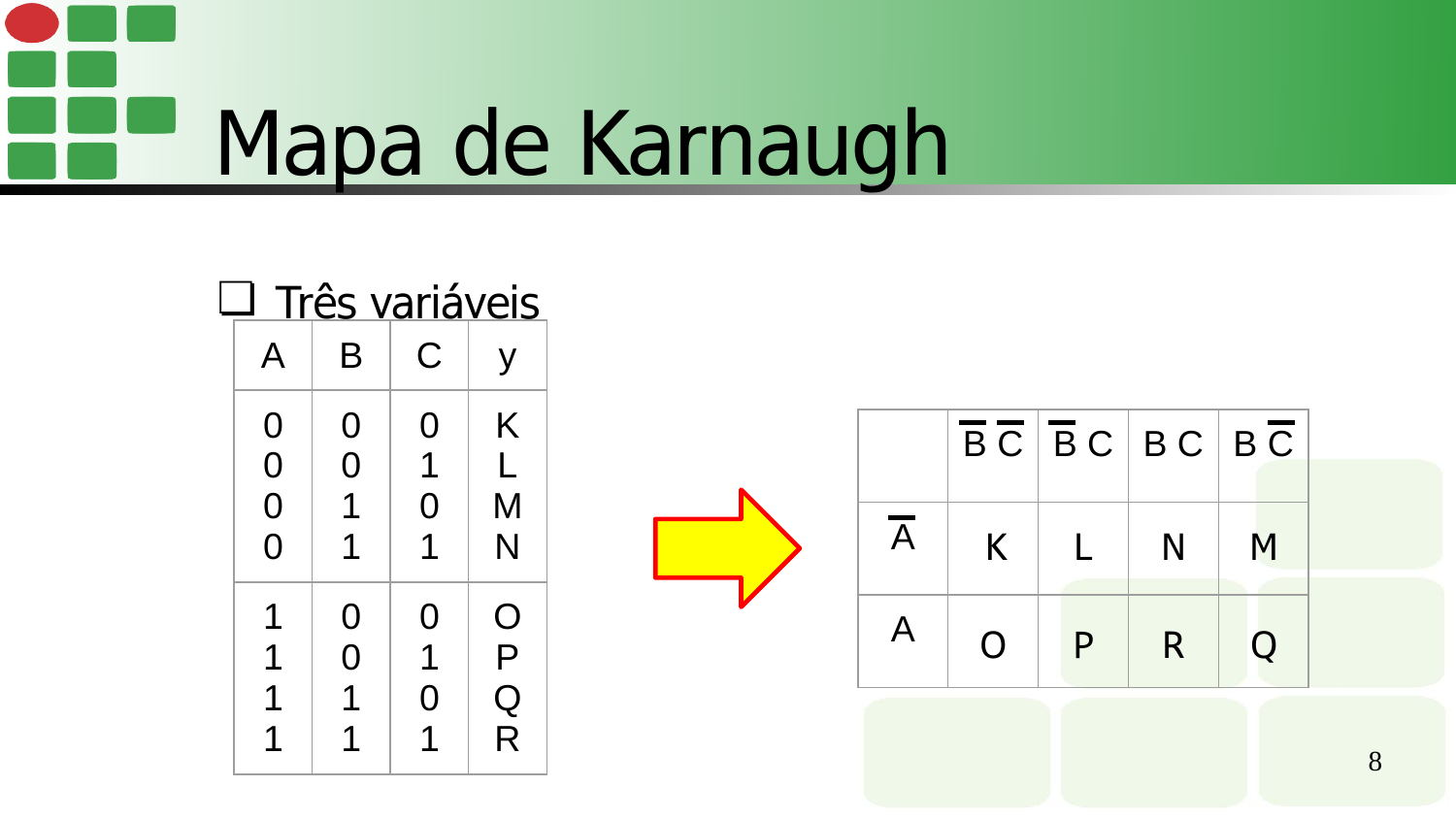

Mapa de Karnaugh
Três variáveis
| A | B | C | y |
| --- | --- | --- | --- |
| 0 0 0 0 | 0 0 1 1 | 0 1 0 1 | K L M N |
| 1 1 1 1 | 0 0 1 1 | 0 1 0 1 | O P Q R |
|  | B C | B C | B C | B C |
| --- | --- | --- | --- | --- |
| A |  |  |  |  |
| A |  |  |  |  |

L
K
N
M
O
P
R
Q
8